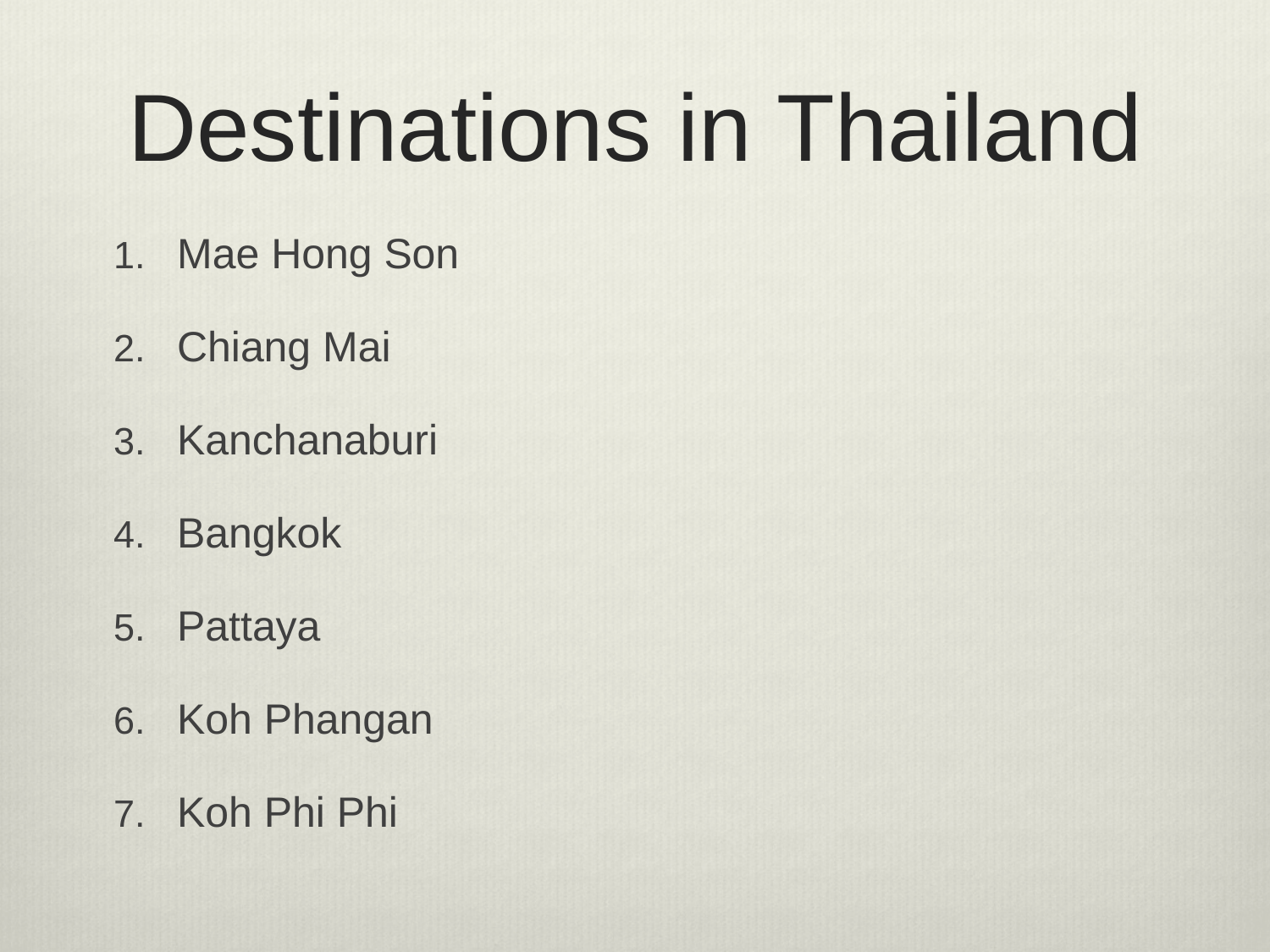

# Destinations in Thailand
Mae Hong Son
Chiang Mai
Kanchanaburi
Bangkok
Pattaya
Koh Phangan
Koh Phi Phi